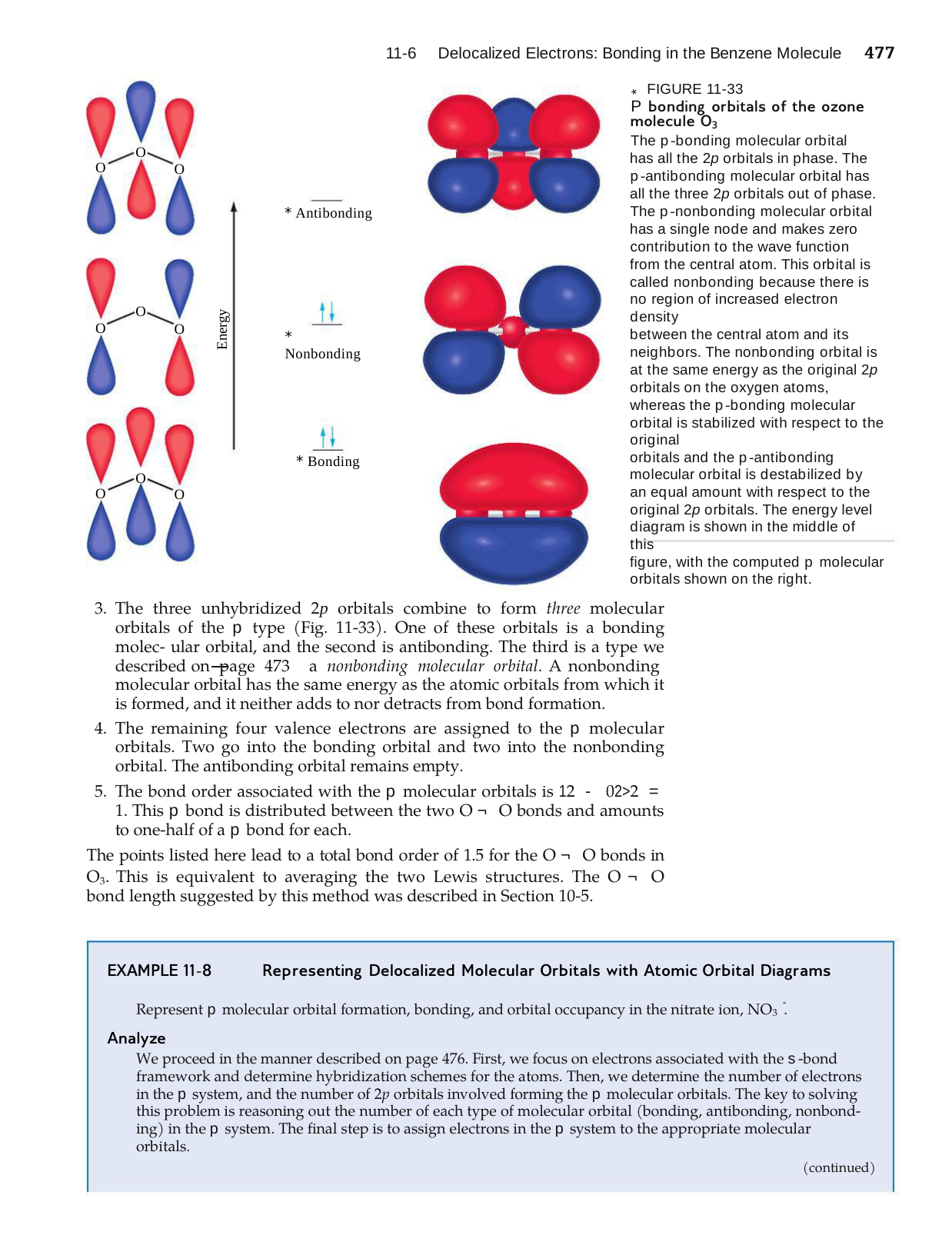

Delocalized Electrons: Bonding in the Benzene Molecule	477
11-6
*
FIGURE 11-33
P bonding orbitals of the ozone molecule O3
The p-bonding molecular orbital has all the 2p orbitals in phase. The
p-antibonding molecular orbital has all the three 2p orbitals out of phase.
The p-nonbonding molecular orbital has a single node and makes zero
contribution to the wave function   from the central atom. This orbital is
called nonbonding because there is no region of increased electron density
between the central atom and its neighbors. The nonbonding orbital is at the same energy as the original 2p orbitals on the oxygen atoms, whereas the p-bonding molecular orbital is stabilized with respect to the original
orbitals and the p-antibonding
molecular orbital is destabilized by   an equal amount with respect to the original 2p orbitals. The energy level diagram is shown in the middle of this
figure, with the computed p molecular orbitals shown on the right.
O
O
O
* Antibonding
O
Energy
O
O
* Nonbonding
* Bonding
O
O
O
The  three  unhybridized  2p  orbitals  combine  to  form  three  molecular orbitals of the p type (Fig. 11-33). One of these orbitals is a bonding molec- ular orbital, and the second is antibonding. The third is a type we described on  page  473    a  nonbonding  molecular  orbital. A nonbonding  molecular orbital has the same energy as the atomic orbitals from which it is formed, and it neither adds to nor detracts from bond formation.
The remaining four valence electrons are assigned to the p molecular orbitals. Two go into the bonding orbital and two into the nonbonding orbital. The antibonding orbital remains empty.
The bond order associated with the p molecular orbitals is 12  -  02>2  =  1. This p bond is distributed between the two O ¬ O bonds and amounts to one-half of a p bond for each.
The points listed here lead to a total bond order of 1.5 for the O ¬ O bonds in O3. This is equivalent to averaging the two Lewis structures. The O ¬ O bond length suggested by this method was described in Section 10-5.

EXAMPLE 11-8	Representing Delocalized Molecular Orbitals with Atomic Orbital Diagrams
-
Represent p molecular orbital formation, bonding, and orbital occupancy in the nitrate ion, NO3  .
Analyze
We proceed in the manner described on page 476. First, we focus on electrons associated with the s-bond framework and determine hybridization schemes for the atoms. Then, we determine the number of electrons in the p system, and the number of 2p orbitals involved forming the p molecular orbitals. The key to solving this problem is reasoning out the number of each type of molecular orbital (bonding, antibonding, nonbond- ing) in the p system. The final step is to assign electrons in the p system to the appropriate molecular  orbitals.
(continued)